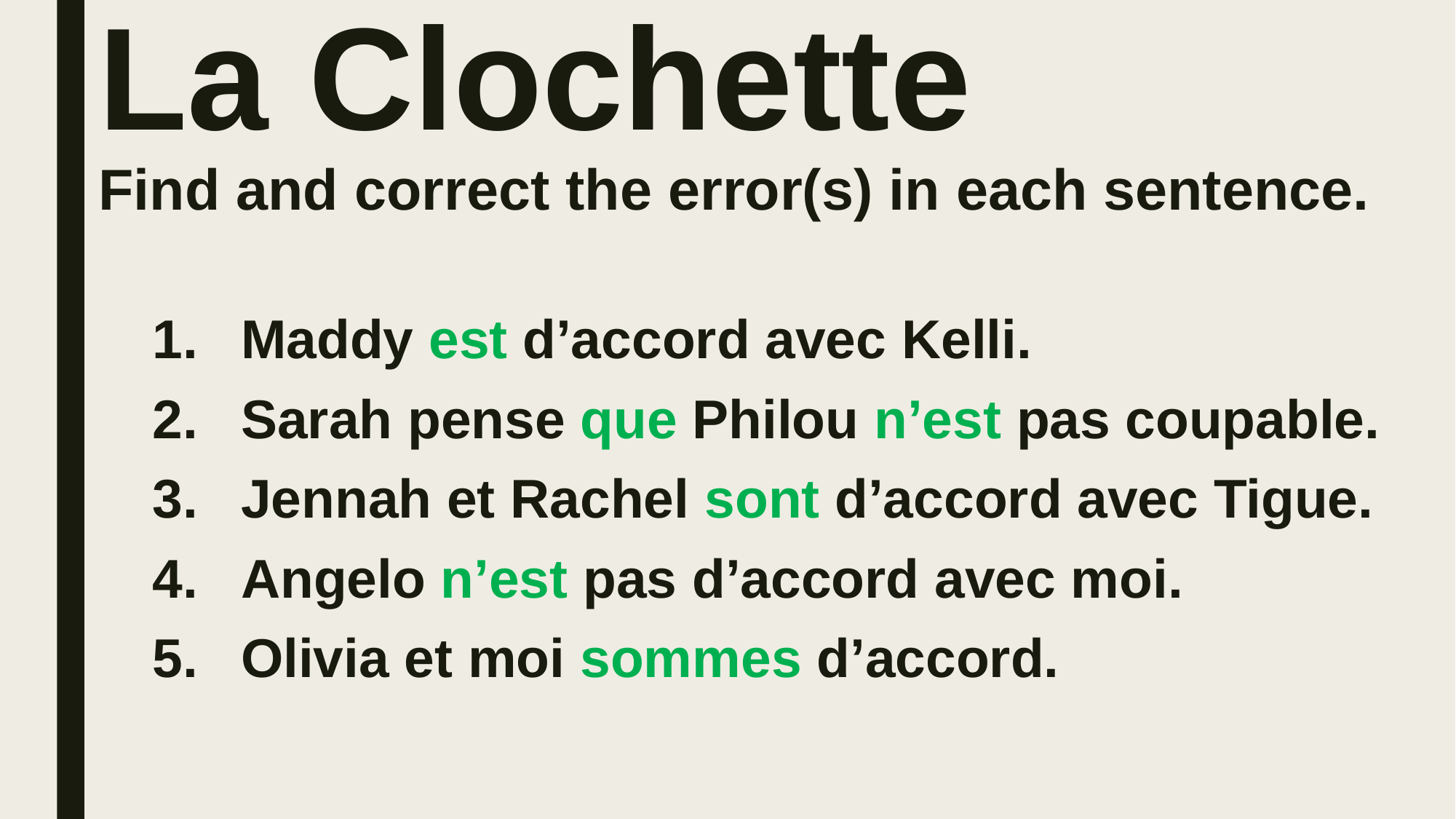

# La Clochette Find and correct the error(s) in each sentence.
Maddy est d’accord avec Kelli.
Sarah pense que Philou n’est pas coupable.
Jennah et Rachel sont d’accord avec Tigue.
Angelo n’est pas d’accord avec moi.
Olivia et moi sommes d’accord.